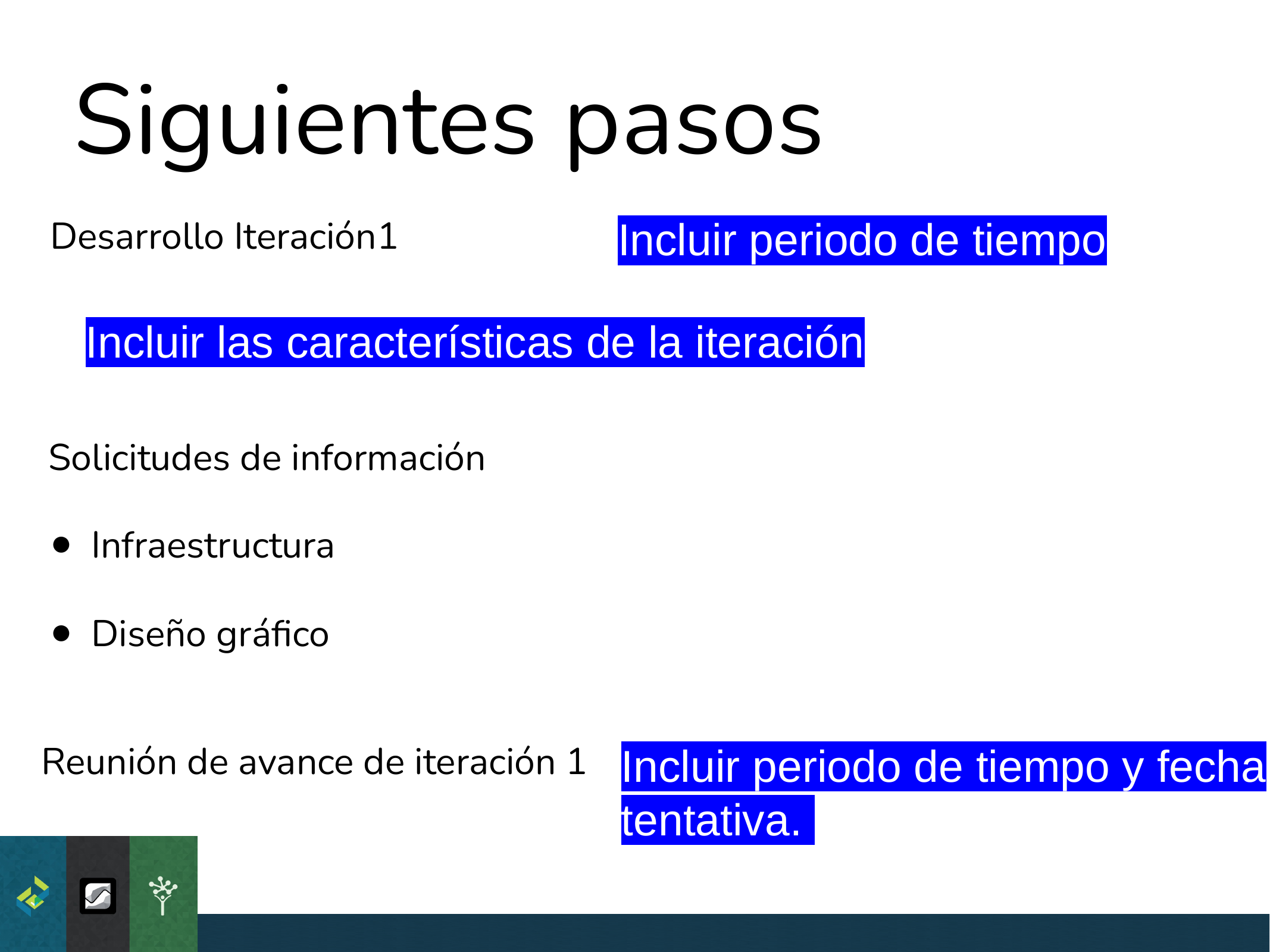

Siguientes pasos
Incluir periodo de tiempo
Desarrollo Iteración1
Incluir las características de la iteración
Solicitudes de información
Infraestructura

Diseño gráfico
Incluir periodo de tiempo y fecha tentativa.
Reunión de avance de iteración 1